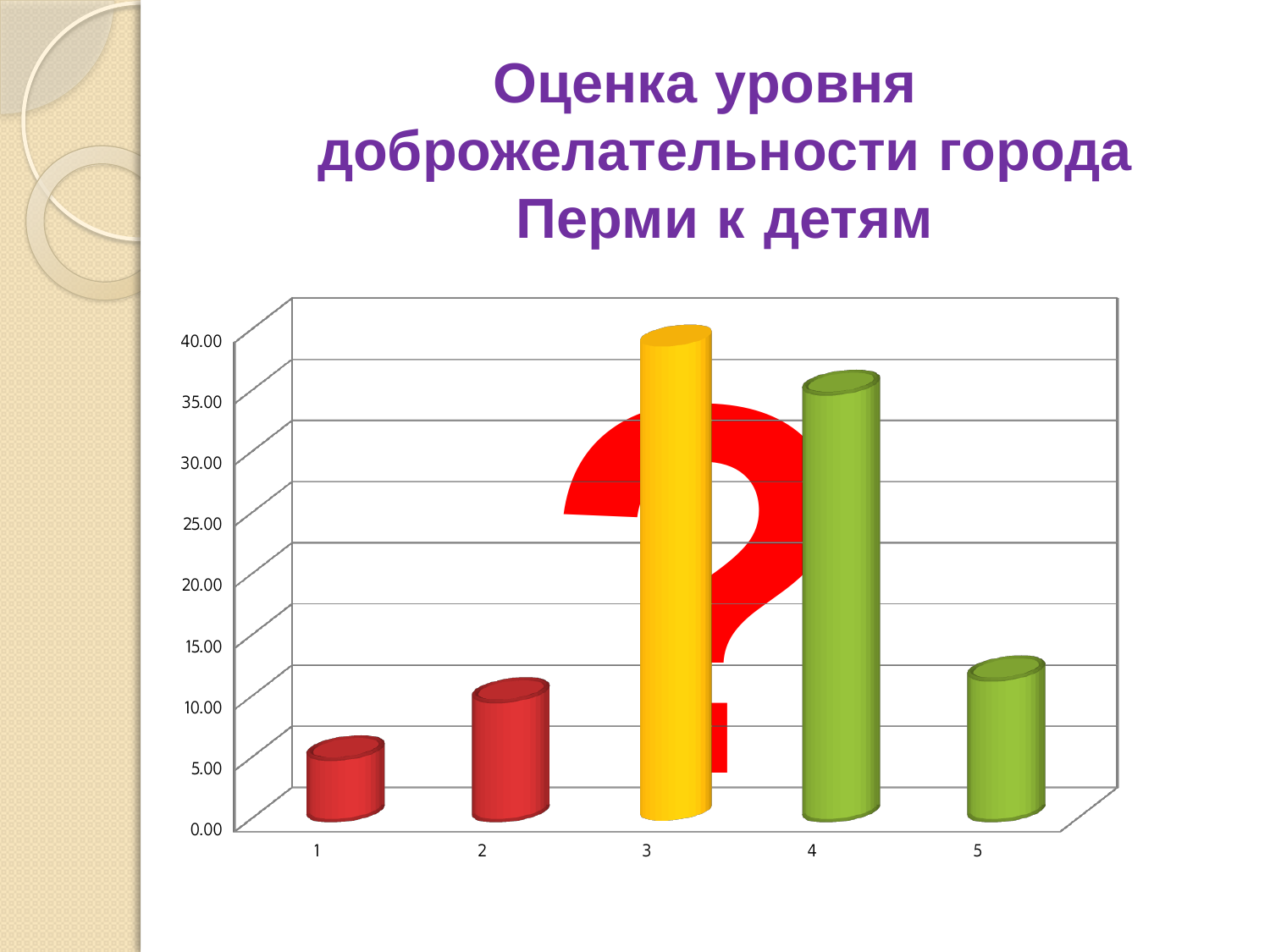

Оценка уровня доброжелательности города Перми к детям
?

[unsupported chart]